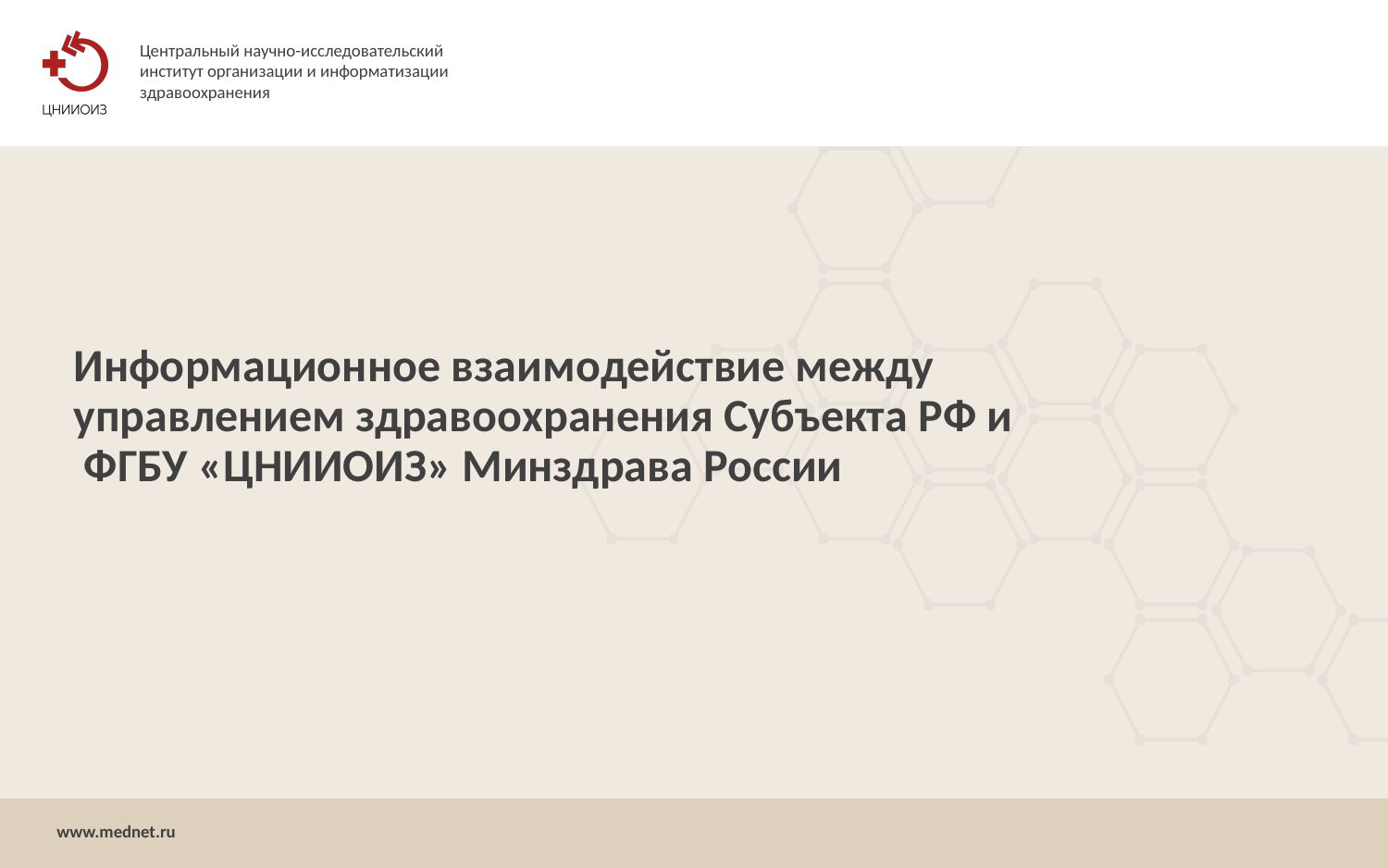

# Информационное взаимодействие между управлением здравоохранения Субъекта РФ и ФГБУ «ЦНИИОИЗ» Минздрава России